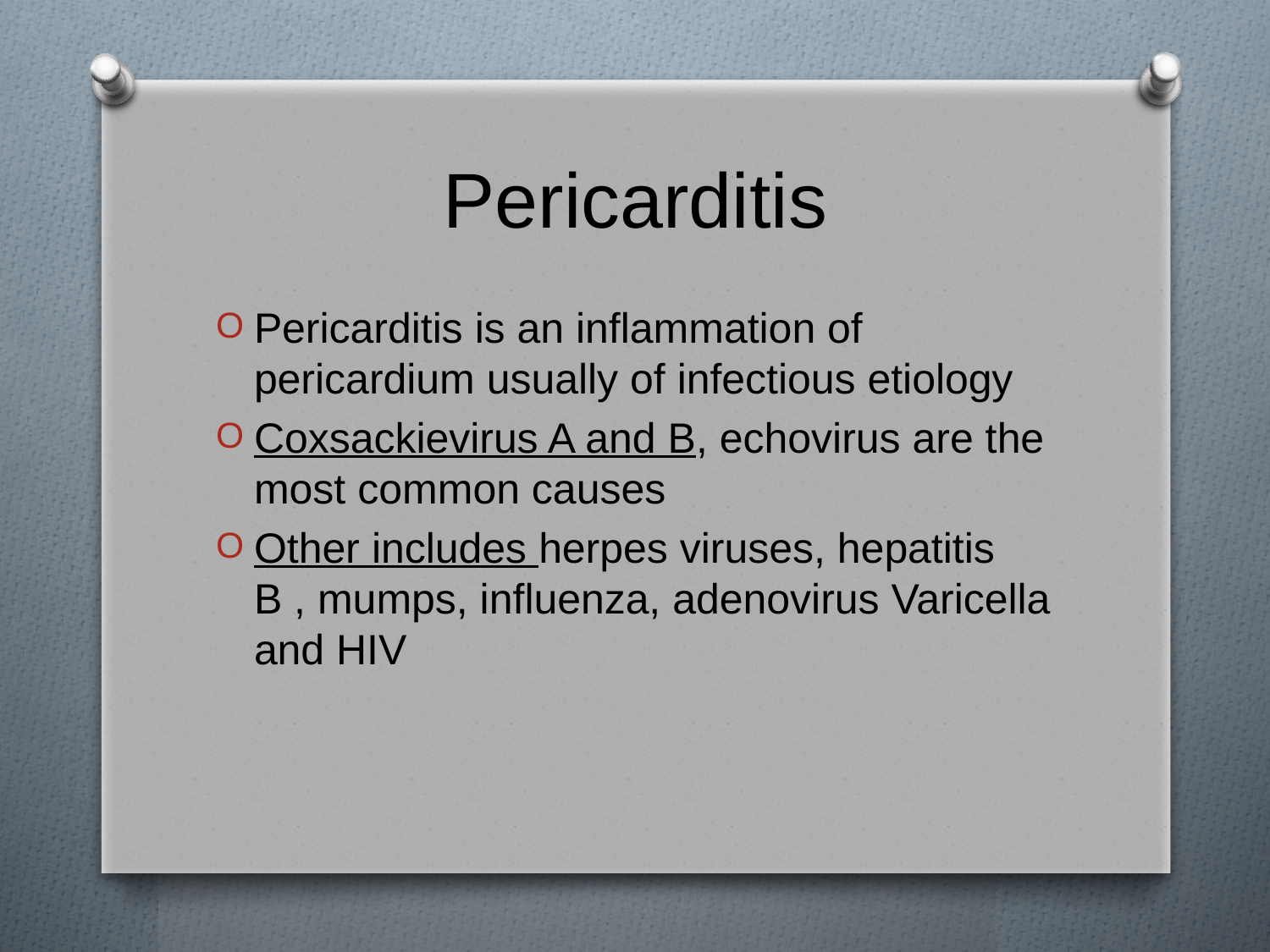

# Pericarditis
Pericarditis is an inflammation of pericardium usually of infectious etiology
Coxsackievirus A and B, echovirus are the most common causes
Other includes herpes viruses, hepatitis B , mumps, influenza, adenovirus Varicella and HIV